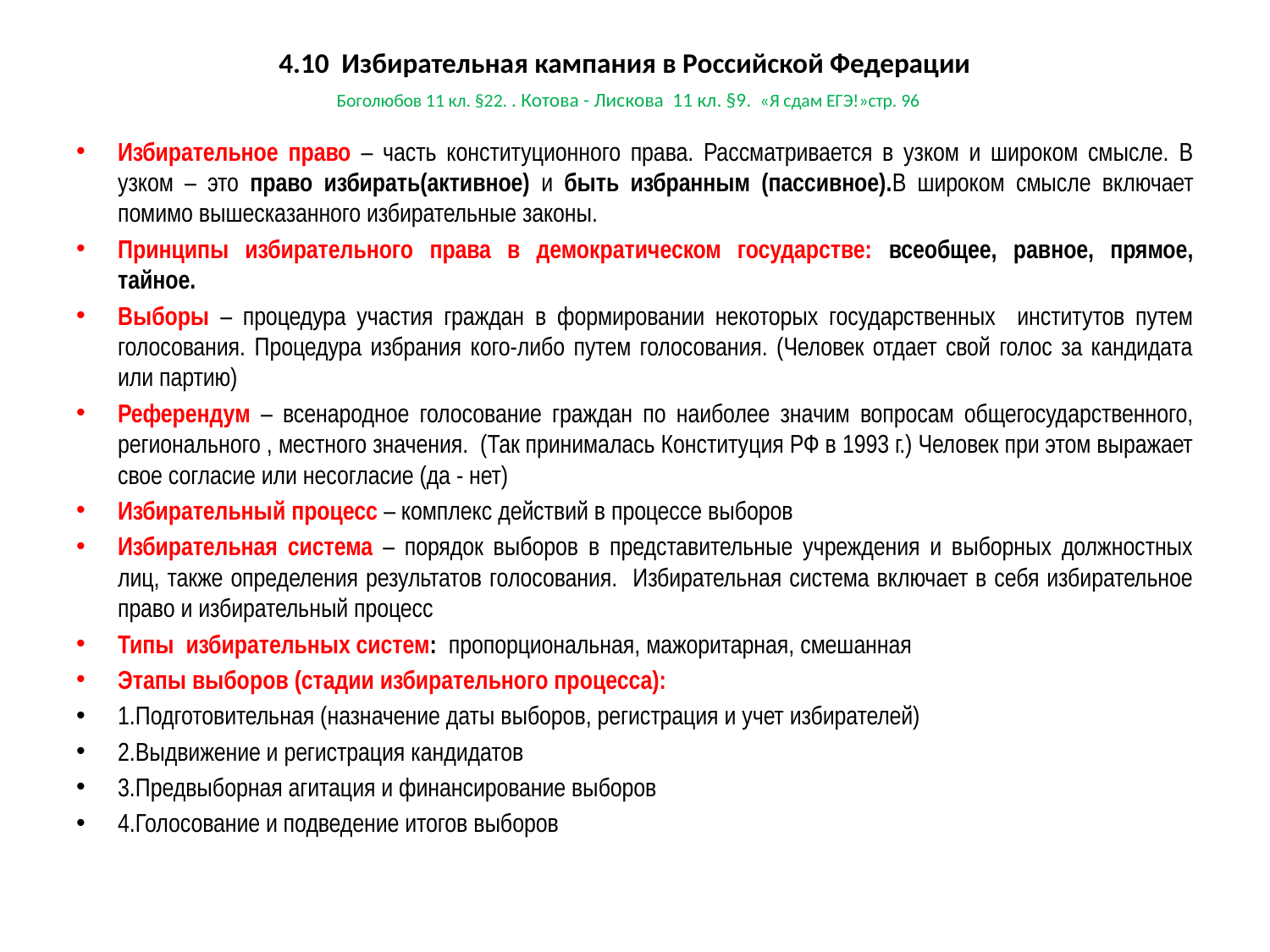

# 4.10  Избирательная кампания в Российской Федерации Боголюбов 11 кл. §22. . Котова - Лискова  11 кл. §9.  «Я сдам ЕГЭ!»стр. 96
Избирательное право – часть конституционного права. Рассматривается в узком и широком смысле. В узком – это право избирать(активное) и быть избранным (пассивное).В широком смысле включает помимо вышесказанного избирательные законы.
Принципы избирательного права в демократическом государстве: всеобщее, равное, прямое, тайное.
Выборы – процедура участия граждан в формировании некоторых государственных  институтов путем голосования. Процедура избрания кого-либо путем голосования. (Человек отдает свой голос за кандидата или партию)
Референдум – всенародное голосование граждан по наиболее значим вопросам общегосударственного, регионального , местного значения.  (Так принималась Конституция РФ в 1993 г.) Человек при этом выражает свое согласие или несогласие (да - нет)
Избирательный процесс – комплекс действий в процессе выборов
Избирательная система – порядок выборов в представительные учреждения и выборных должностных лиц, также определения результатов голосования.  Избирательная система включает в себя избирательное право и избирательный процесс
Типы  избирательных систем:  пропорциональная, мажоритарная, смешанная
Этапы выборов (стадии избирательного процесса):
1.Подготовительная (назначение даты выборов, регистрация и учет избирателей)
2.Выдвижение и регистрация кандидатов
3.Предвыборная агитация и финансирование выборов
4.Голосование и подведение итогов выборов